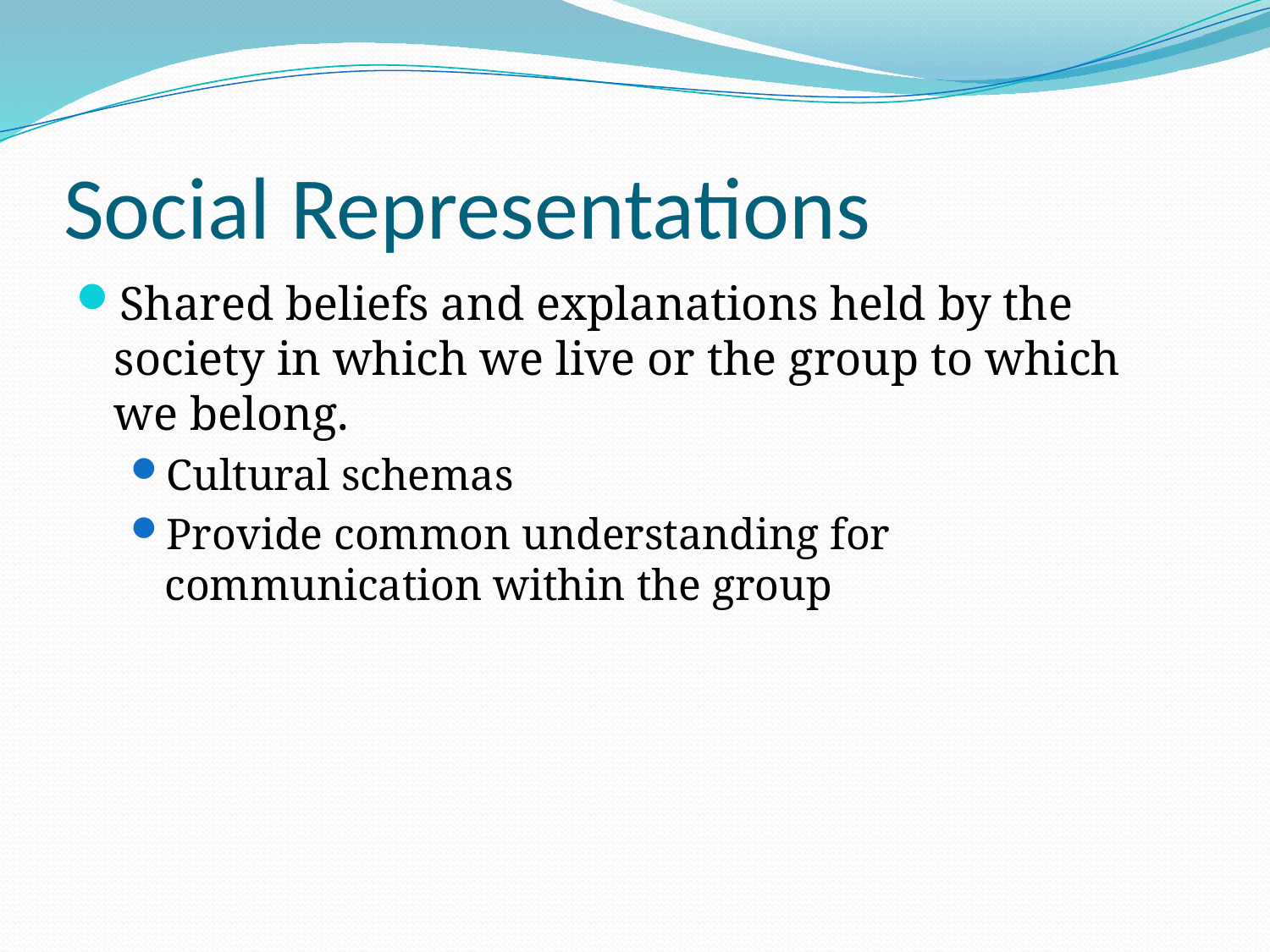

# Social Representations
Shared beliefs and explanations held by the society in which we live or the group to which we belong.
Cultural schemas
Provide common understanding for communication within the group